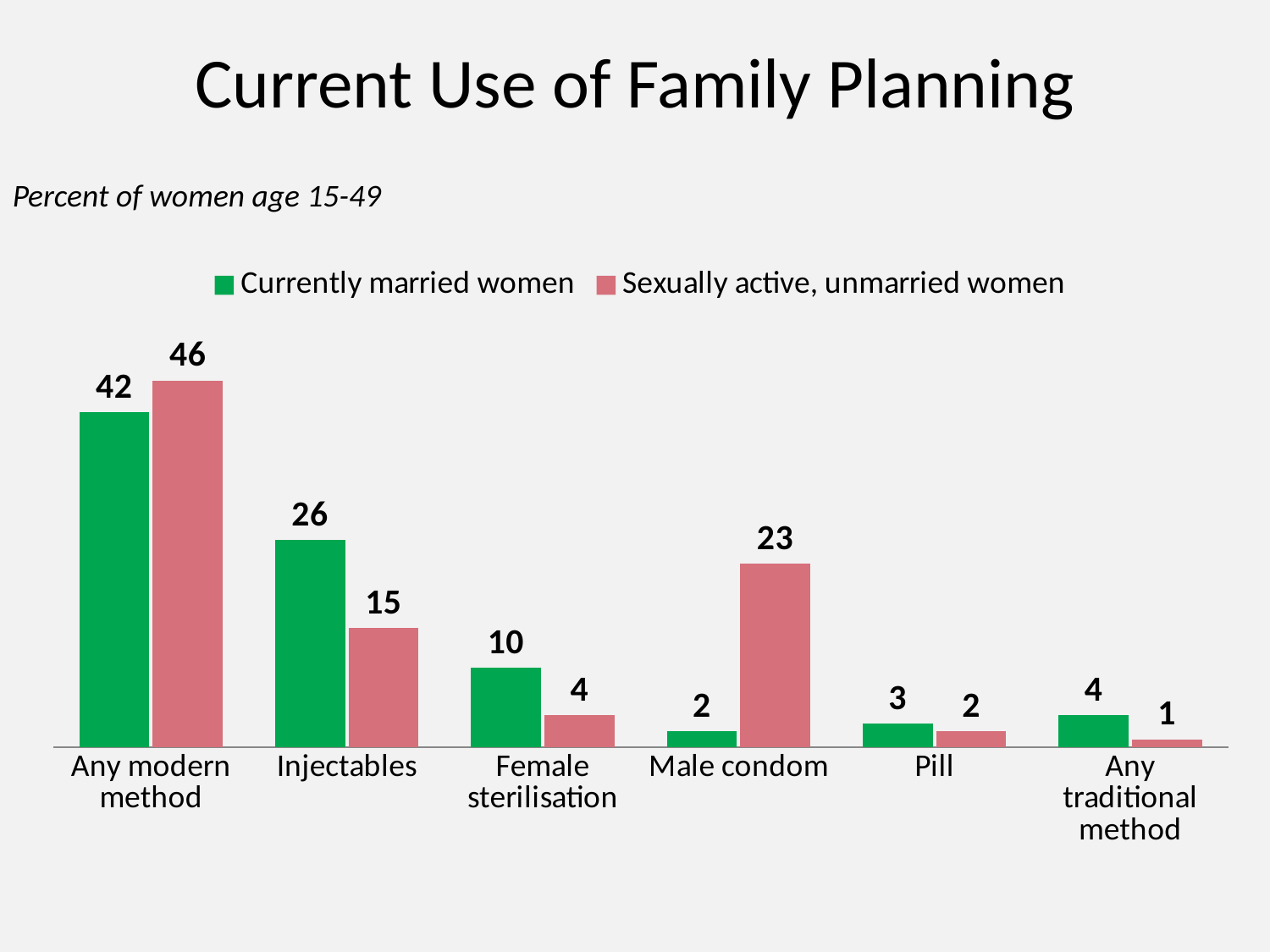

# Current Use of Family Planning
Percent of women age 15-49

### Chart

| Category | Currently married women | Sexually active, unmarried women |
|---|---|---|
| Any modern method | 42.0 | 46.0 |
| Injectables | 26.0 | 15.0 |
| Female sterilisation | 10.0 | 4.0 |
| Male condom | 2.0 | 23.0 |
| Pill | 3.0 | 2.0 |
| Any traditional method | 4.0 | 1.0 |